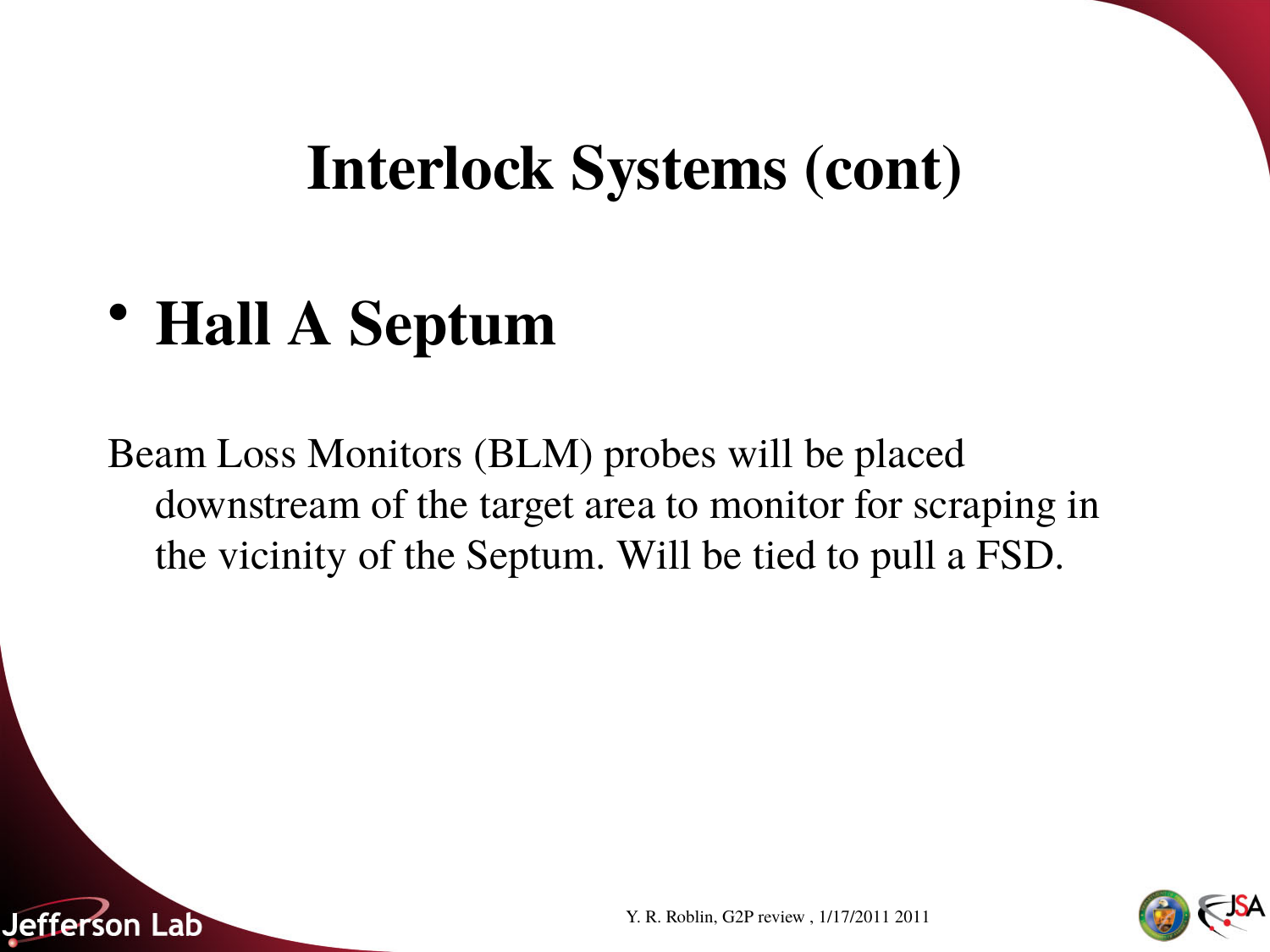

# Interlock Systems (cont)
Hall A Septum

Beam Loss Monitors (BLM) probes will be placed downstream of the target area to monitor for scraping in the vicinity of the Septum. Will be tied to pull a FSD.